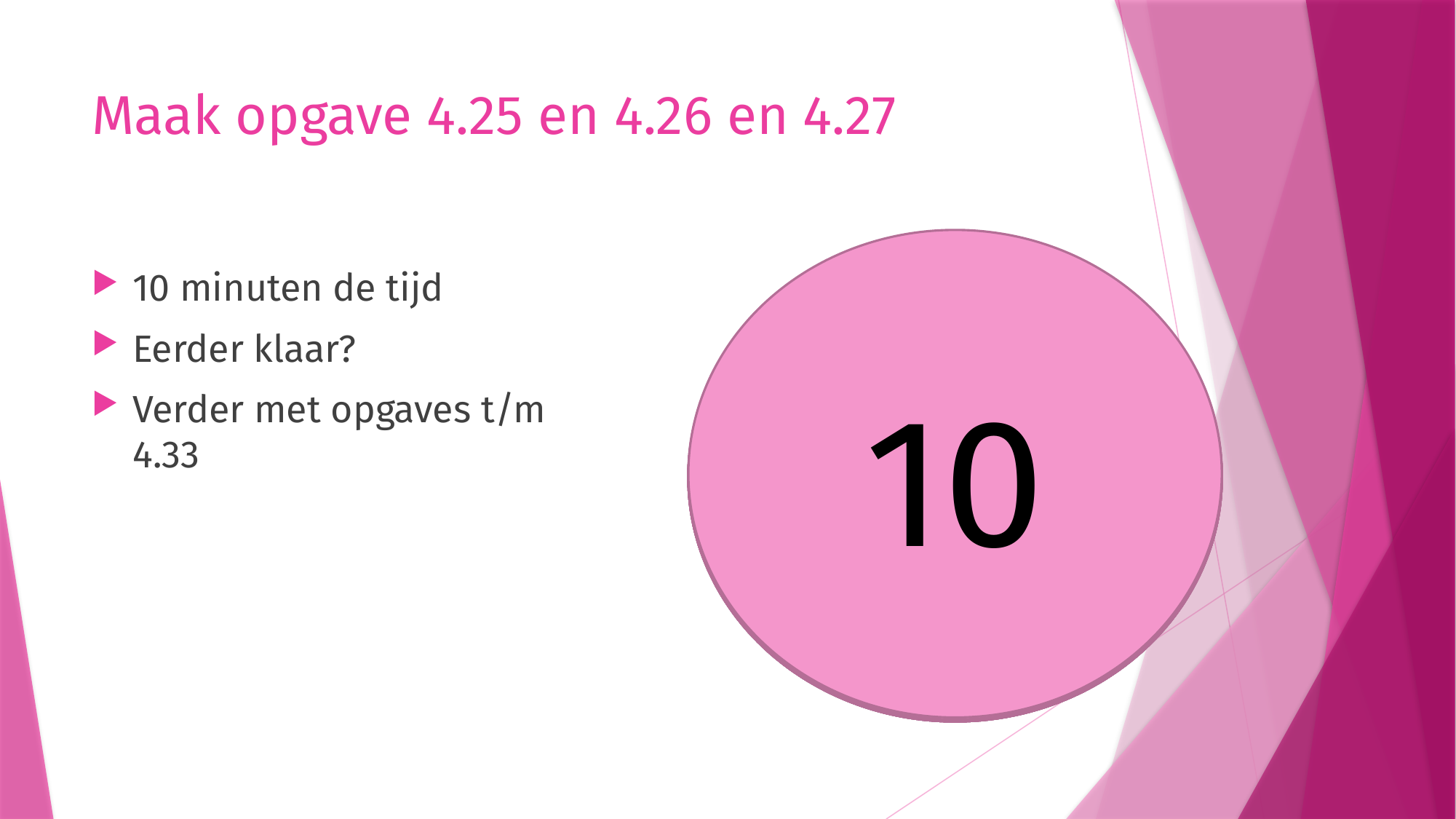

# Maak opgave 4.25 en 4.26 en 4.27
10
9
8
5
6
7
4
3
1
2
10 minuten de tijd
Eerder klaar?
Verder met opgaves t/m 4.33